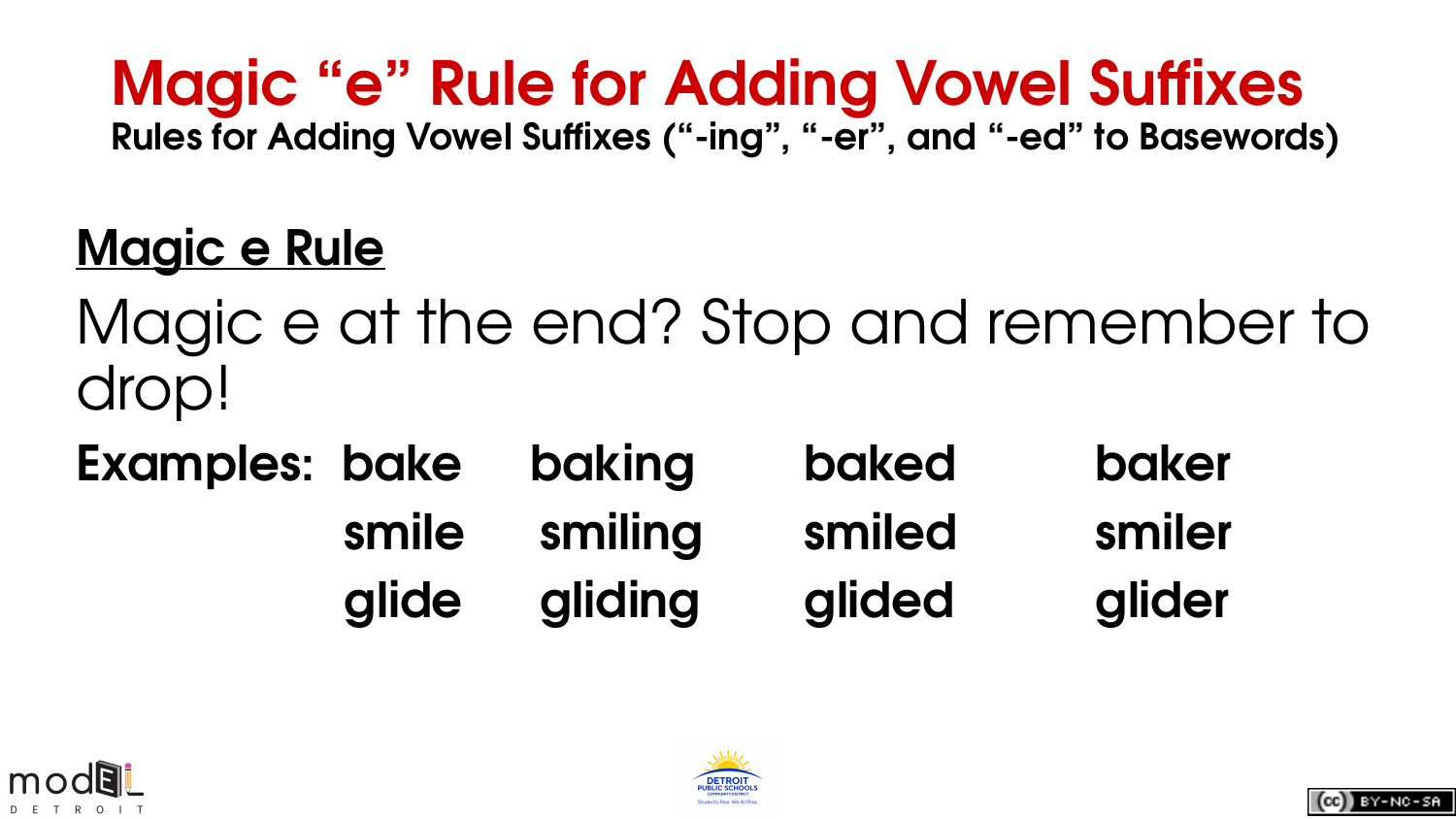

# Magic “e” Rule for Adding Vowel Suffixes
Rules for Adding Vowel Suffixes (“-ing”, “-er”, and “-ed” to Basewords)

Magic e Rule
Magic e at the end? Stop and remember to drop!
Examples:  bake     baking	baked	baker
	         smile	  smiling	smiled	smiler
	         glide	  gliding	glided	glider